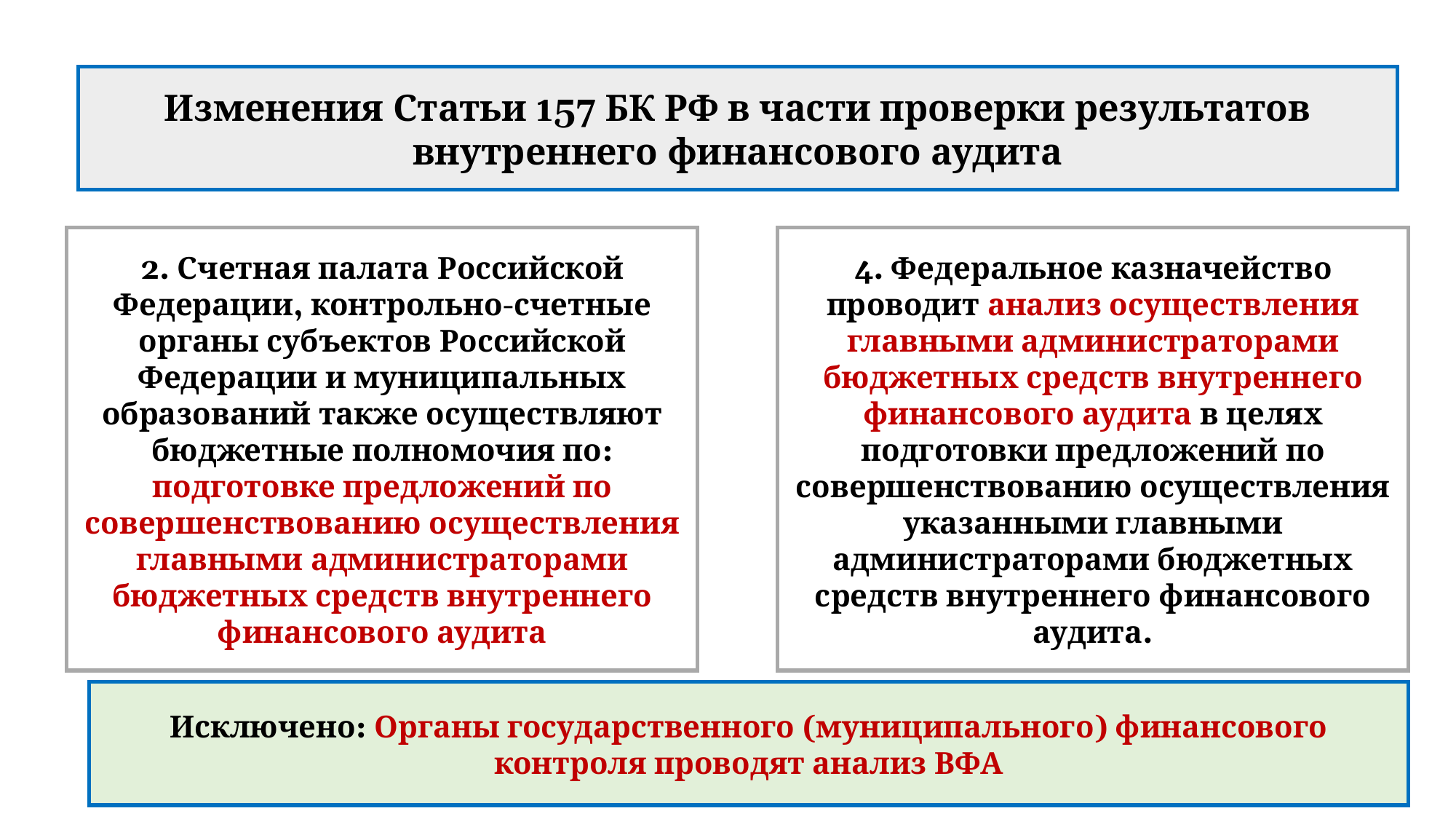

Изменения Статьи 157 БК РФ в части проверки результатов внутреннего финансового аудита
2. Счетная палата Российской Федерации, контрольно-счетные органы субъектов Российской Федерации и муниципальных образований также осуществляют бюджетные полномочия по:
подготовке предложений по совершенствованию осуществления главными администраторами бюджетных средств внутреннего финансового аудита
4. Федеральное казначейство проводит анализ осуществления главными администраторами бюджетных средств внутреннего финансового аудита в целях подготовки предложений по совершенствованию осуществления указанными главными администраторами бюджетных средств внутреннего финансового аудита.
Исключено: Органы государственного (муниципального) финансового контроля проводят анализ ВФА